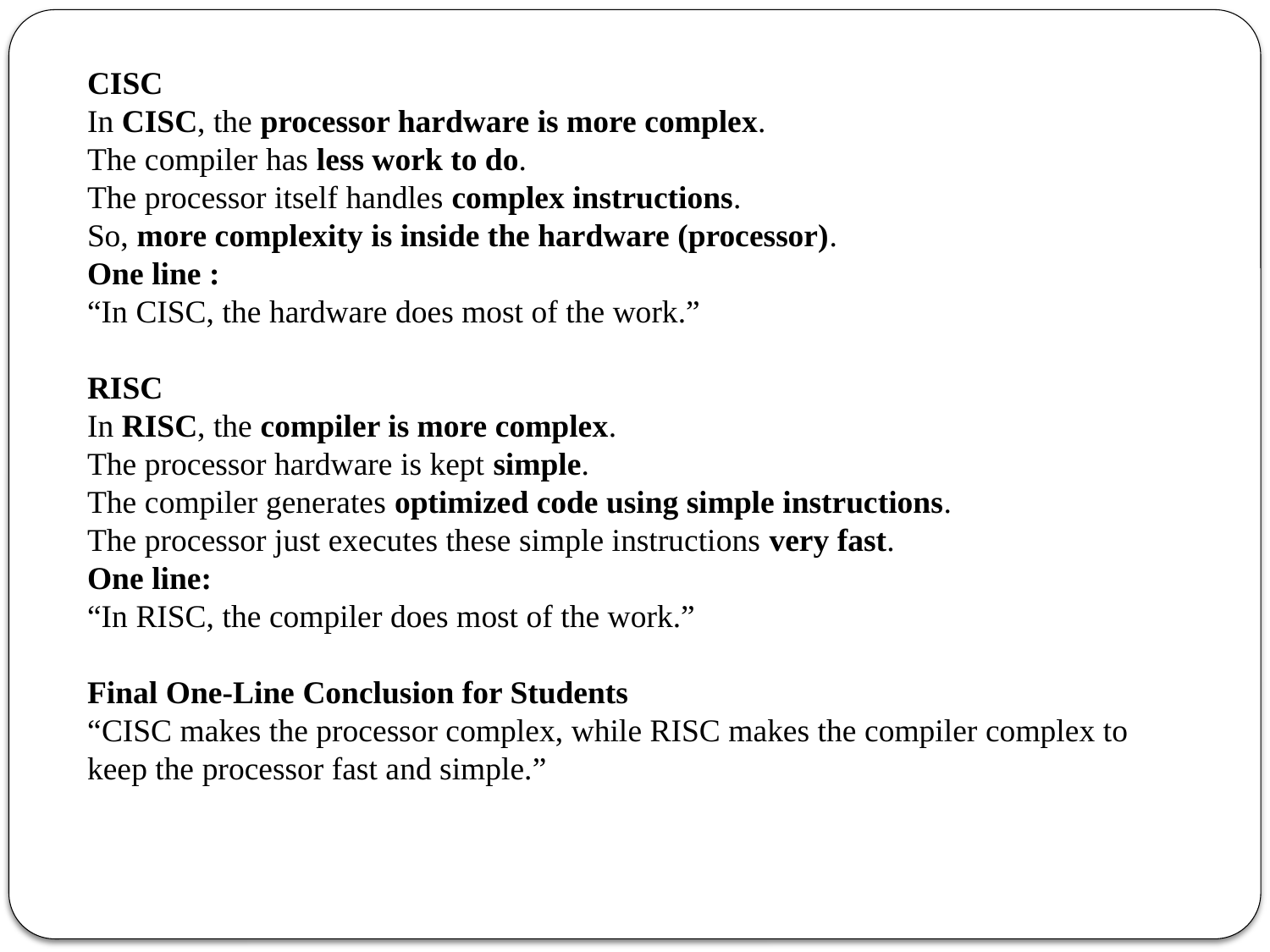

CISC
In CISC, the processor hardware is more complex.
The compiler has less work to do.
The processor itself handles complex instructions.
So, more complexity is inside the hardware (processor).
One line :
“In CISC, the hardware does most of the work.”

RISC
In RISC, the compiler is more complex.
The processor hardware is kept simple.
The compiler generates optimized code using simple instructions.
The processor just executes these simple instructions very fast.
One line:
“In RISC, the compiler does most of the work.”

Final One-Line Conclusion for Students
“CISC makes the processor complex, while RISC makes the compiler complex to keep the processor fast and simple.”